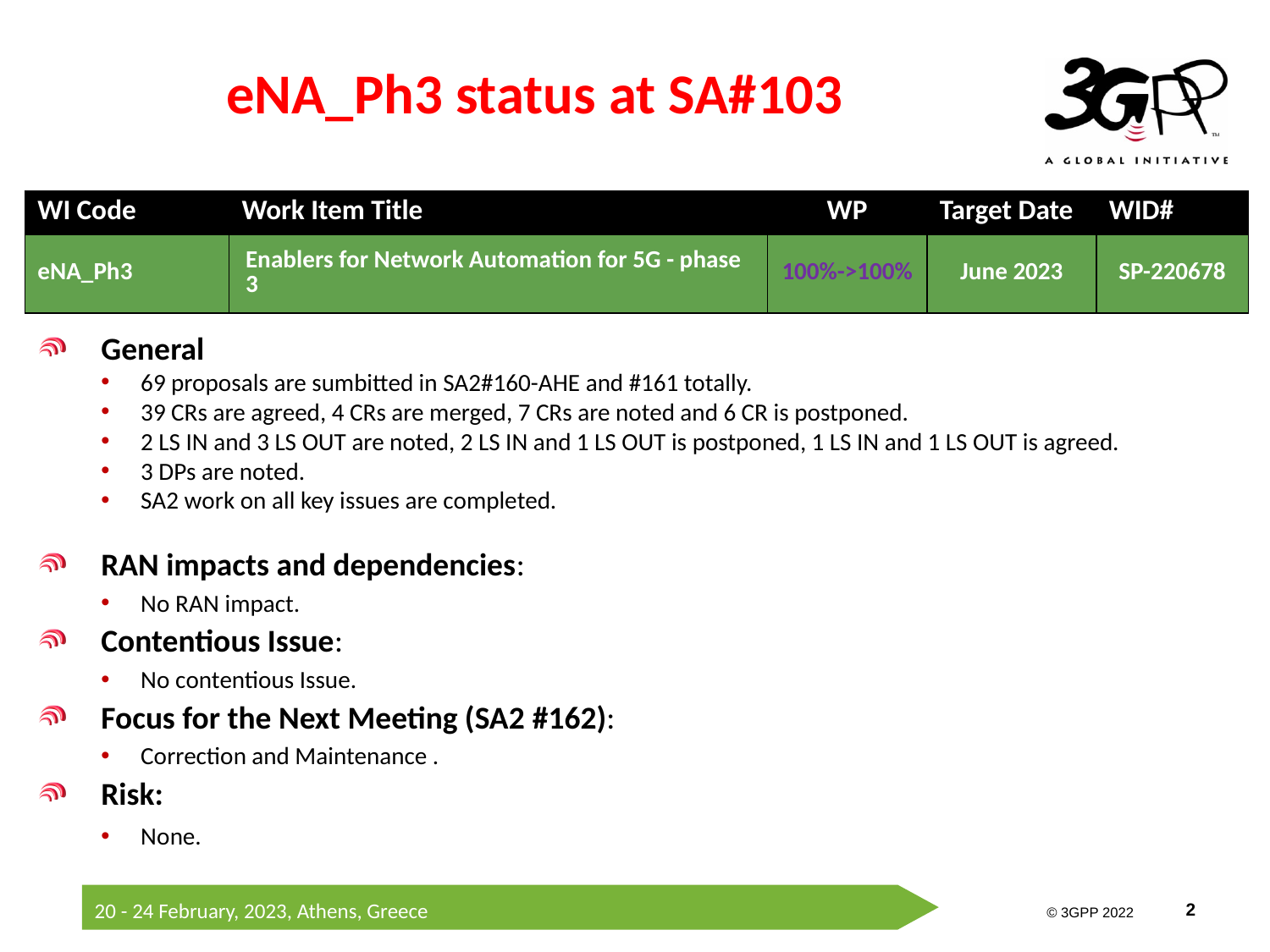

# eNA_Ph3 status at SA#103
| WI Code | Work Item Title | WP | Target Date | WID# |
| --- | --- | --- | --- | --- |
| eNA\_Ph3 | Enablers for Network Automation for 5G - phase 3 | 100%->100% | June 2023 | SP-220678 |
General
69 proposals are sumbitted in SA2#160-AHE and #161 totally.
39 CRs are agreed, 4 CRs are merged, 7 CRs are noted and 6 CR is postponed.
2 LS IN and 3 LS OUT are noted, 2 LS IN and 1 LS OUT is postponed, 1 LS IN and 1 LS OUT is agreed.
3 DPs are noted.
SA2 work on all key issues are completed.

RAN impacts and dependencies:
No RAN impact.
Contentious Issue:
No contentious Issue.
Focus for the Next Meeting (SA2 #162):
Correction and Maintenance .
Risk:
None.